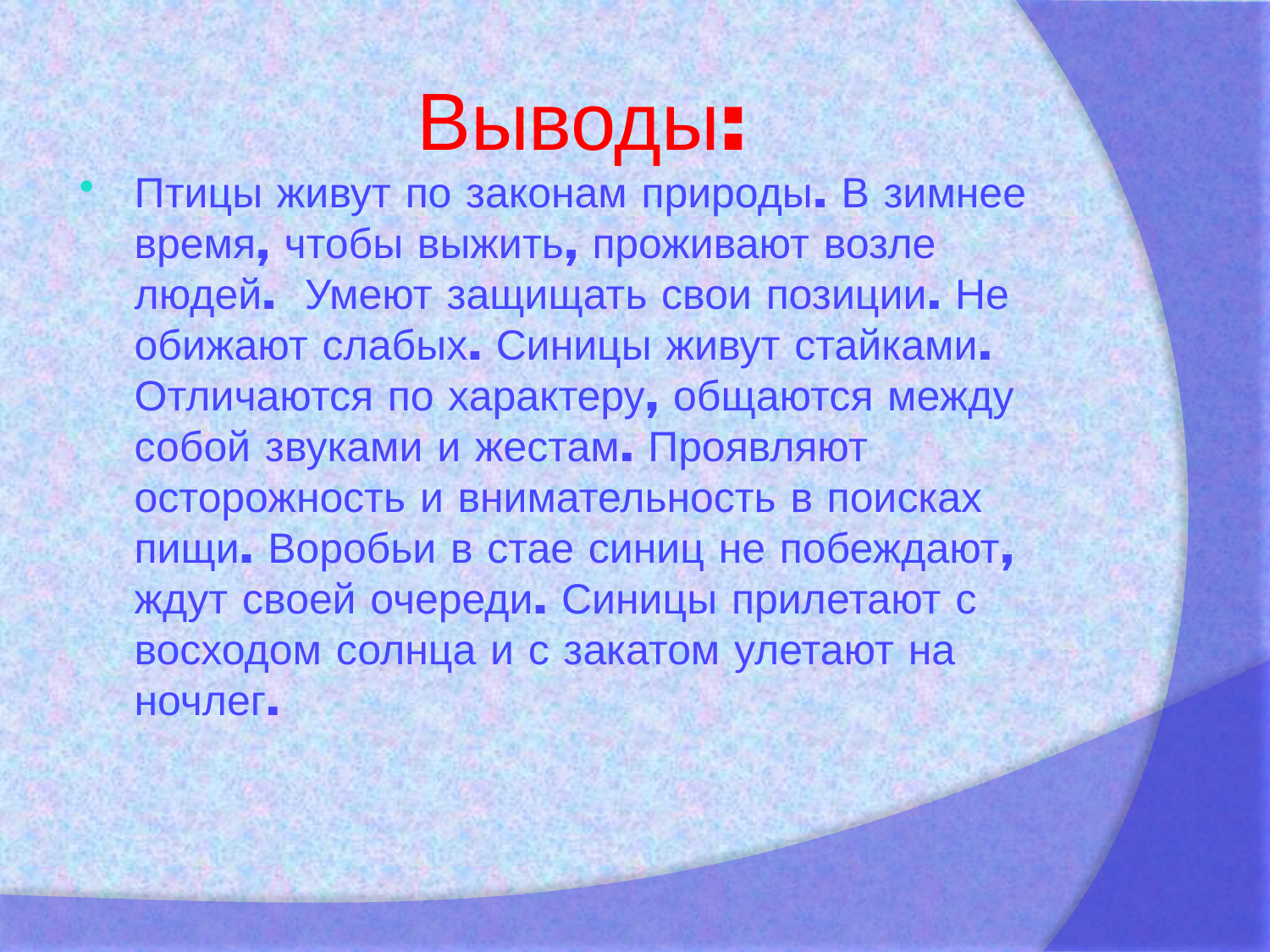

# Выводы:
Птицы живут по законам природы. В зимнее время, чтобы выжить, проживают возле людей.  Умеют защищать свои позиции. Не обижают слабых. Синицы живут стайками. Отличаются по характеру, общаются между собой звуками и жестам. Проявляют осторожность и внимательность в поисках пищи. Воробьи в стае синиц не побеждают, ждут своей очереди. Синицы прилетают с восходом солнца и с закатом улетают на ночлег.